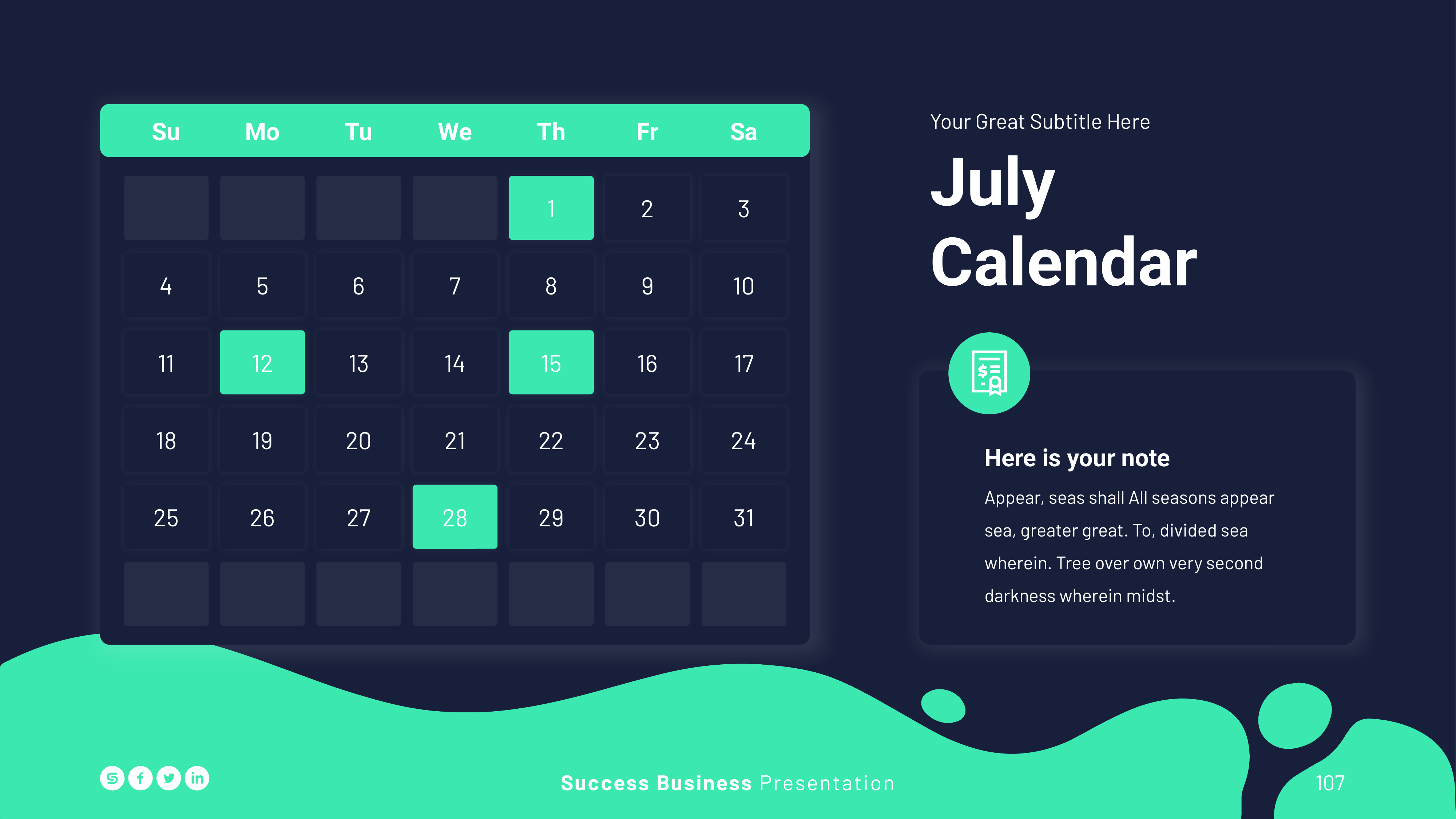

Your Great Subtitle Here
July
Calendar

Su
Mo
Tu
We
Th
Fr
Sa

1
2
3
4
5
6
7
8
9
10
11
12
13
14
15
16
17

18
19
20
21
22
23
24
Here is your note
Appear, seas shall All seasons appear sea, greater great. To, divided sea wherein. Tree over own very second darkness wherein midst.
25
26
27
28
29
30
31

107
Success Business Presentation